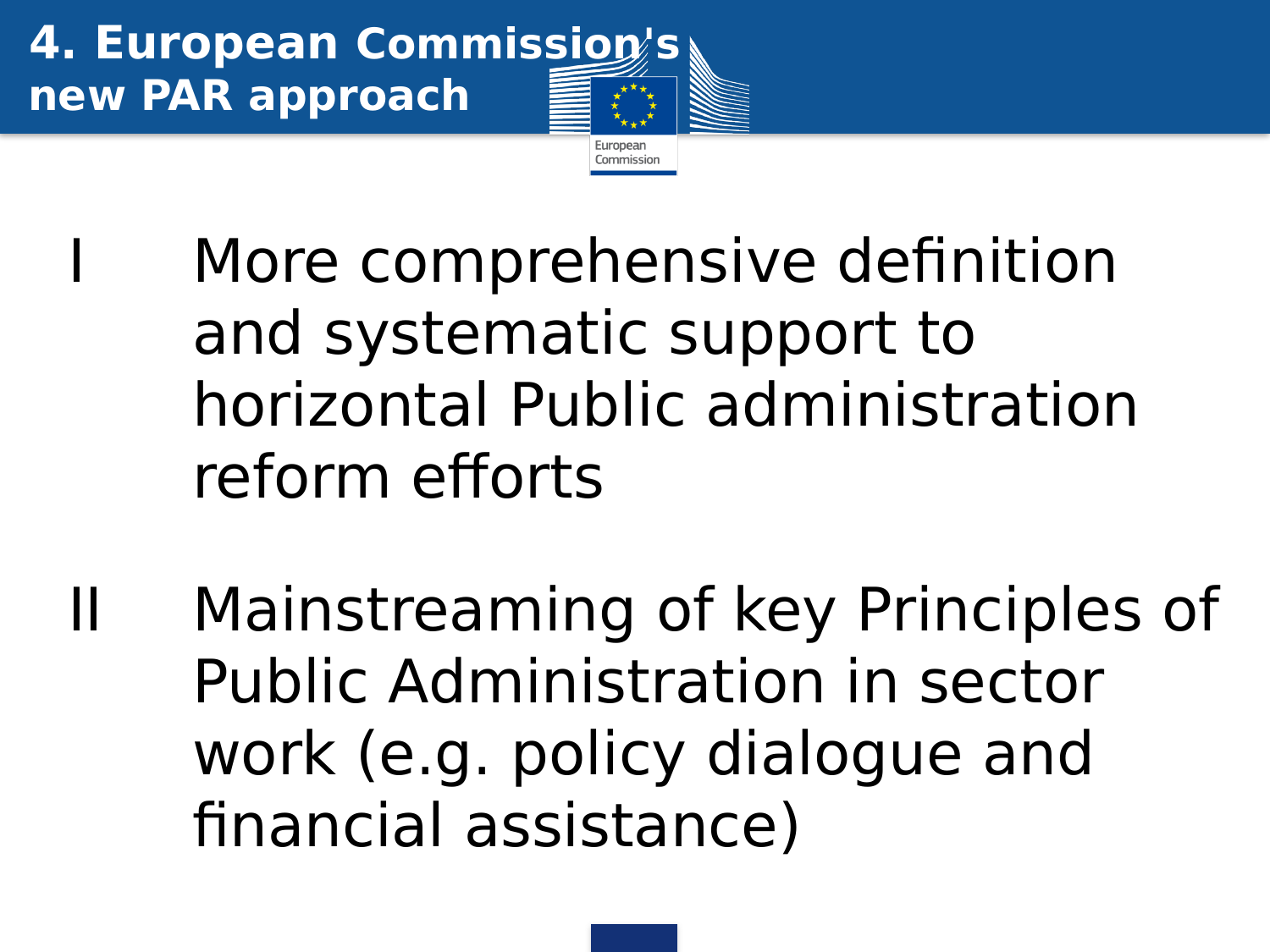

# 4. European Commission's new PAR approach
I	More comprehensive definition and systematic support to horizontal Public administration reform efforts

II 	Mainstreaming of key Principles of Public Administration in sector work (e.g. policy dialogue and financial assistance)